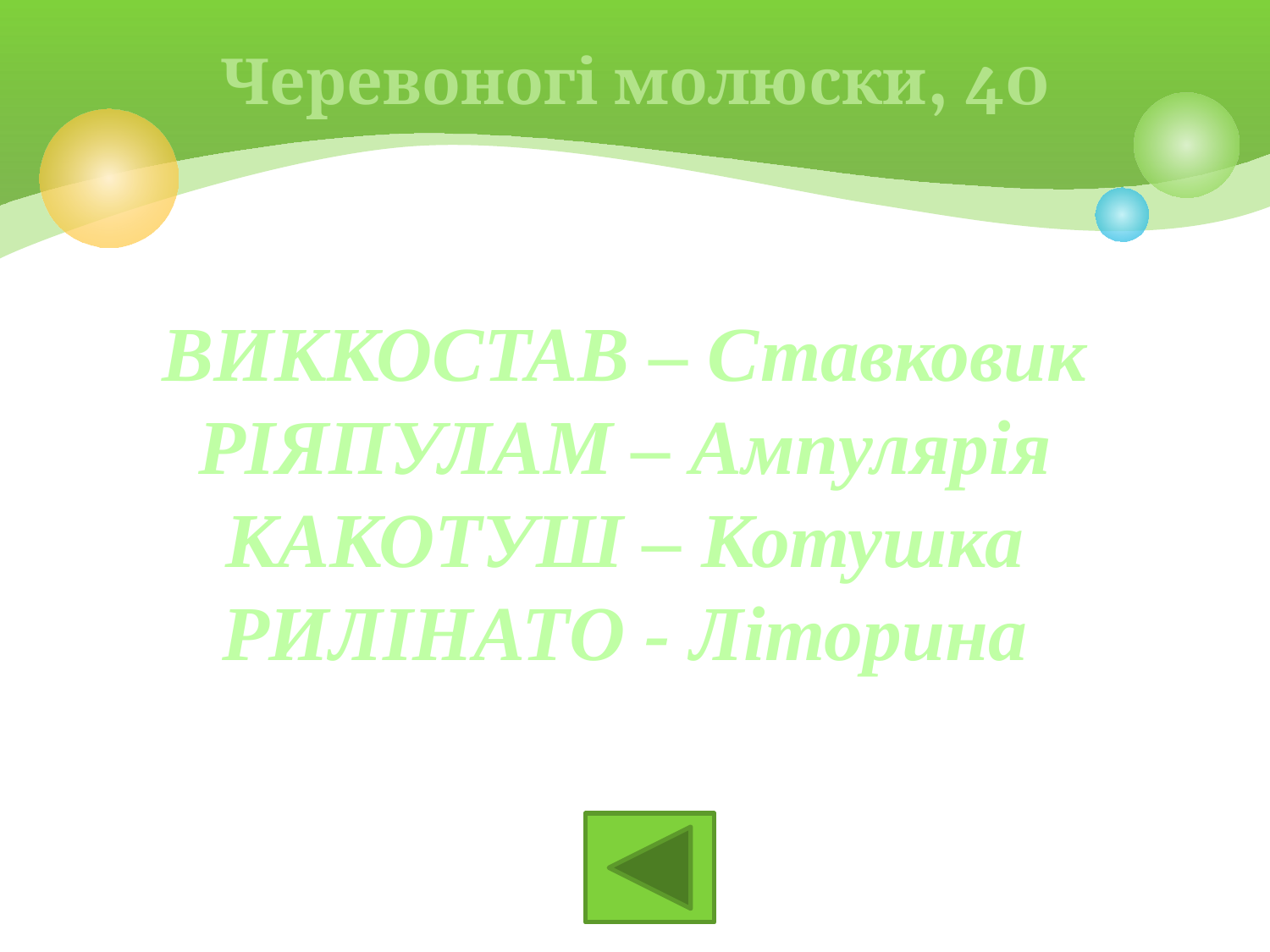

# Черевоногі молюски, 40
Утворіть назви молюсків:
ВИККОСТОВ
РІЯПУЛАМ
КАКОТУШ
РИЛІНАТО
ВИККОСТАВ – Ставковик
РІЯПУЛАМ – Ампулярія
КАКОТУШ – Котушка
РИЛІНАТО - Літорина